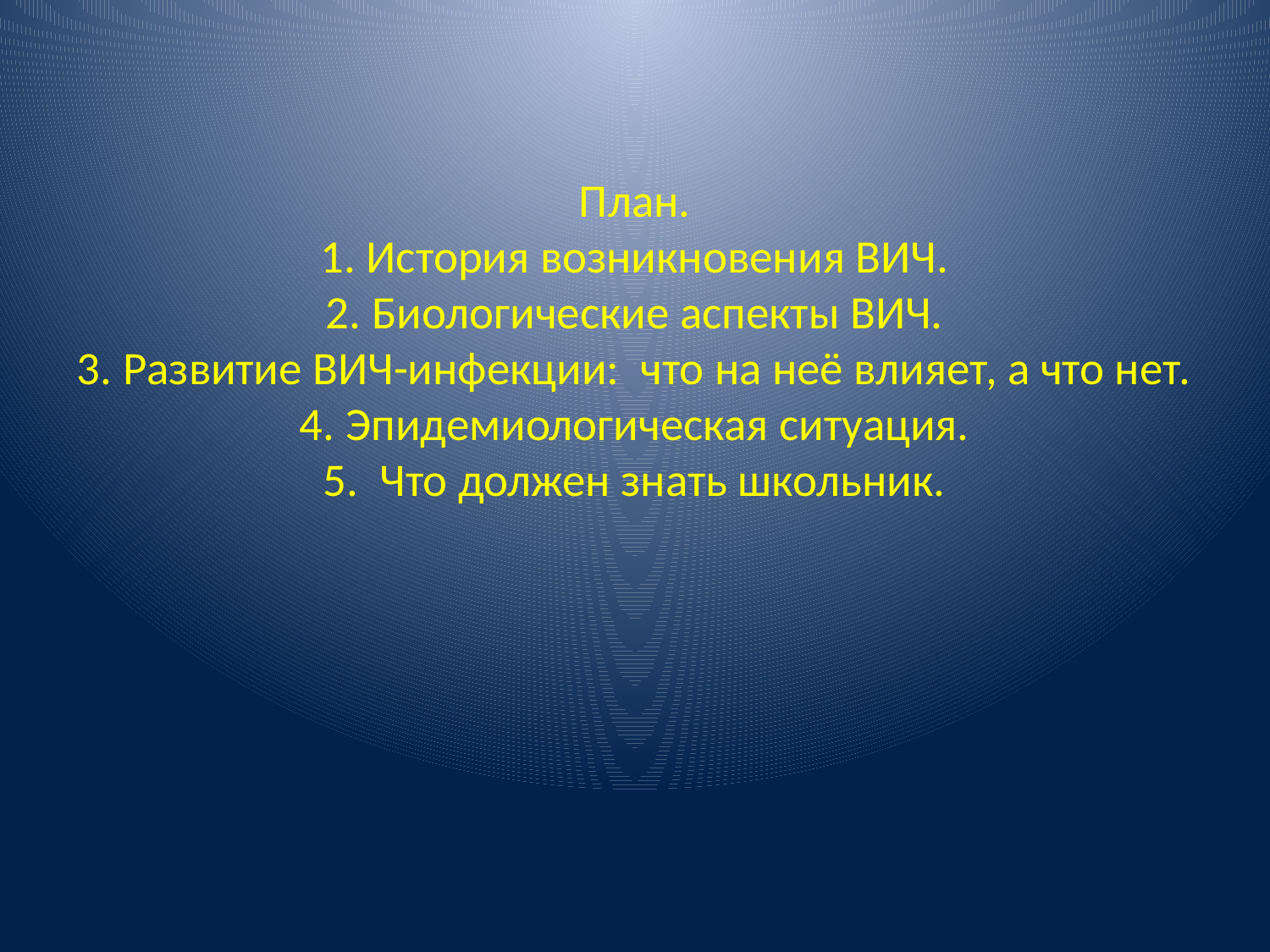

# План. 1. История возникновения ВИЧ. 2. Биологические аспекты ВИЧ. 3. Развитие ВИЧ-инфекции:  что на неё влияет, а что нет. 4. Эпидемиологическая ситуация. 5.  Что должен знать школьник.